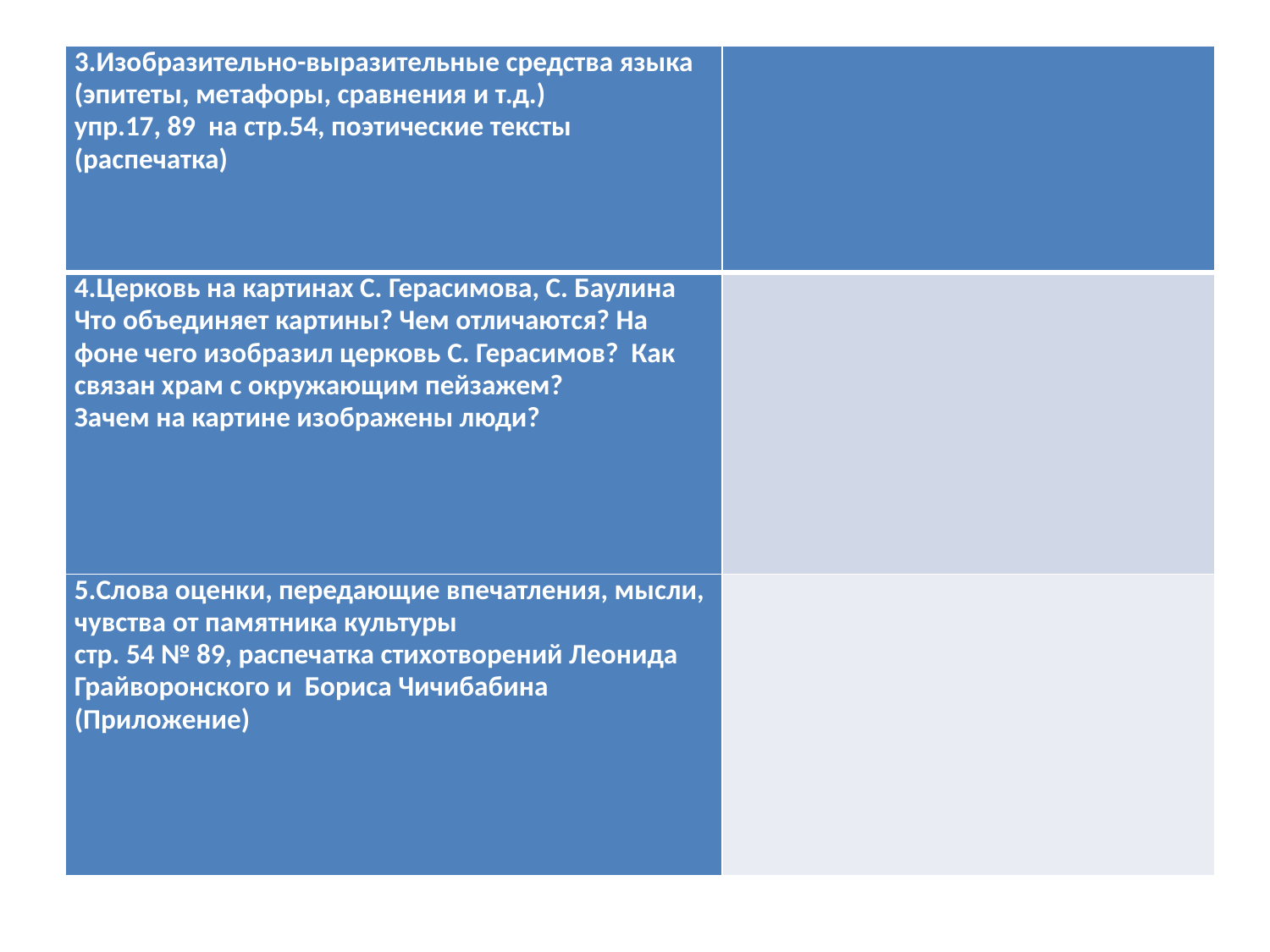

#
| 3.Изобразительно-выразительные средства языка (эпитеты, метафоры, сравнения и т.д.) упр.17, 89 на стр.54, поэтические тексты (распечатка) |  |
| --- | --- |
| 4.Церковь на картинах С. Герасимова, С. Баулина Что объединяет картины? Чем отличаются? На фоне чего изобразил церковь С. Герасимов? Как связан храм с окружающим пейзажем? Зачем на картине изображены люди? |  |
| 5.Слова оценки, передающие впечатления, мысли, чувства от памятника культуры стр. 54 № 89, распечатка стихотворений Леонида Грайворонского и Бориса Чичибабина (Приложение) |  |